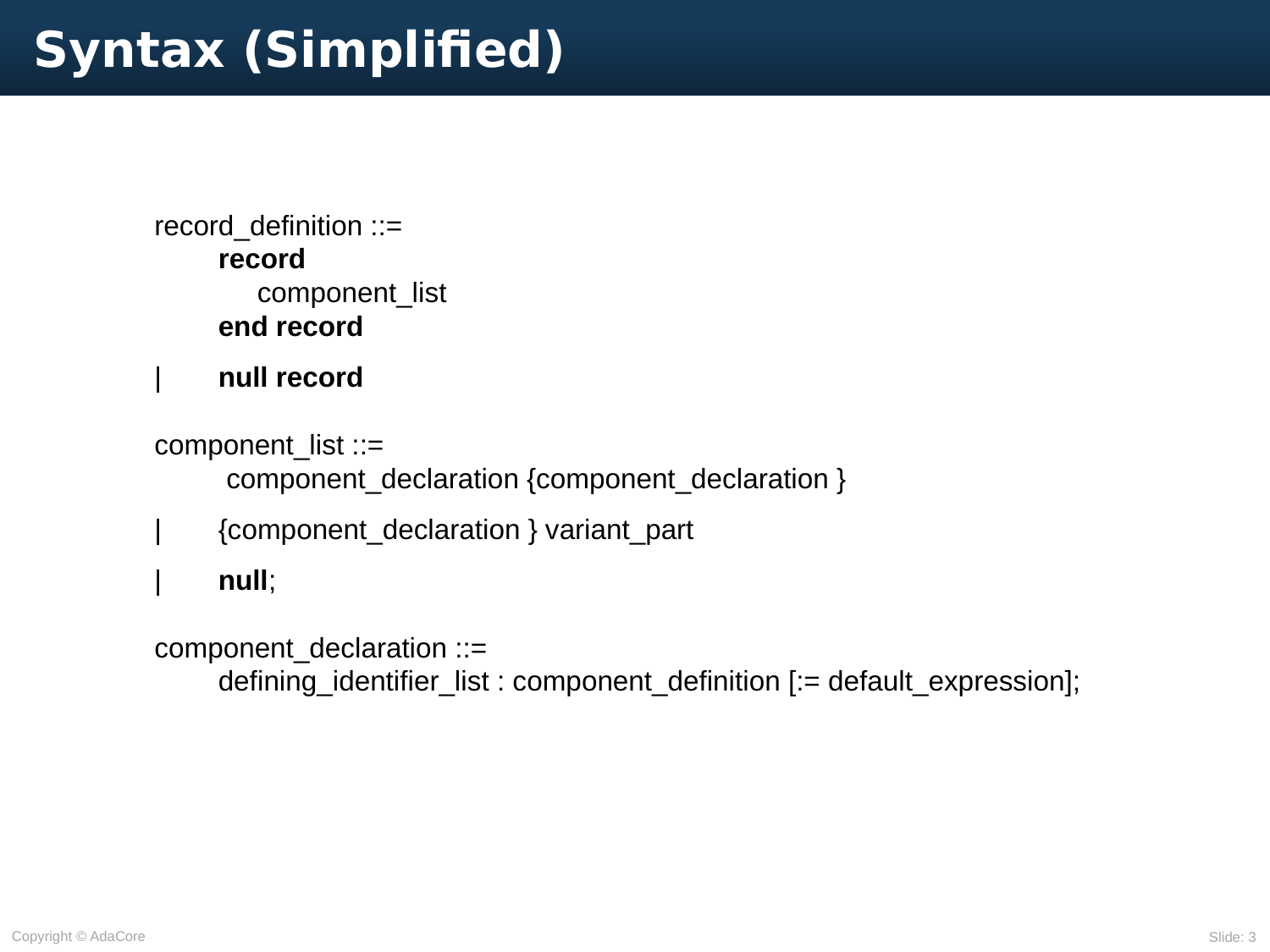

# Syntax (Simplified)
record_definition ::=
	record
		component_list
	end record

| 	null record

component_list ::=
	 component_declaration {component_declaration }
|	{component_declaration } variant_part
|	null;

component_declaration ::=
	defining_identifier_list : component_definition [:= default_expression];